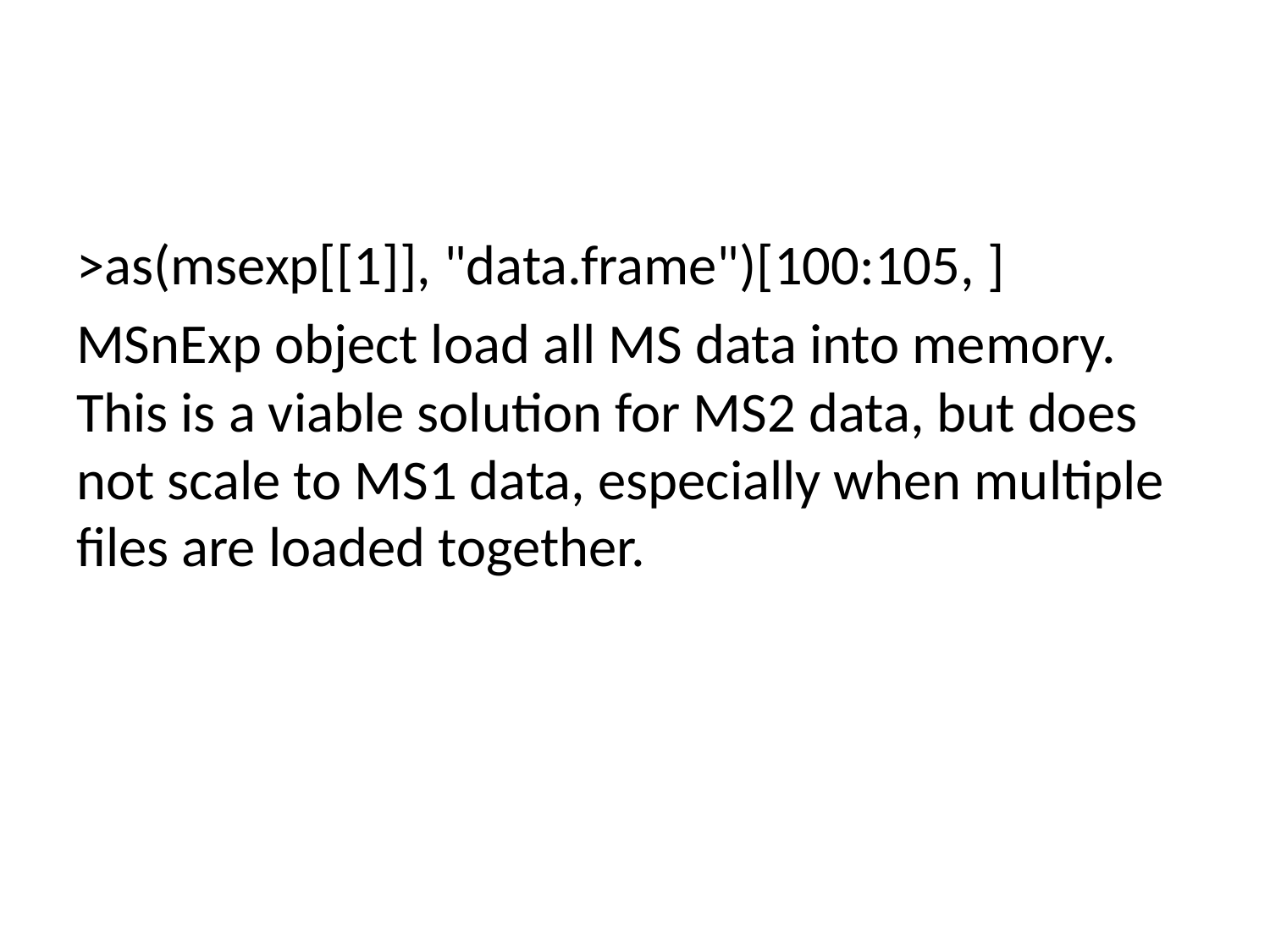

#
>as(msexp[[1]], "data.frame")[100:105, ]
MSnExp object load all MS data into memory. This is a viable solution for MS2 data, but does not scale to MS1 data, especially when multiple files are loaded together.